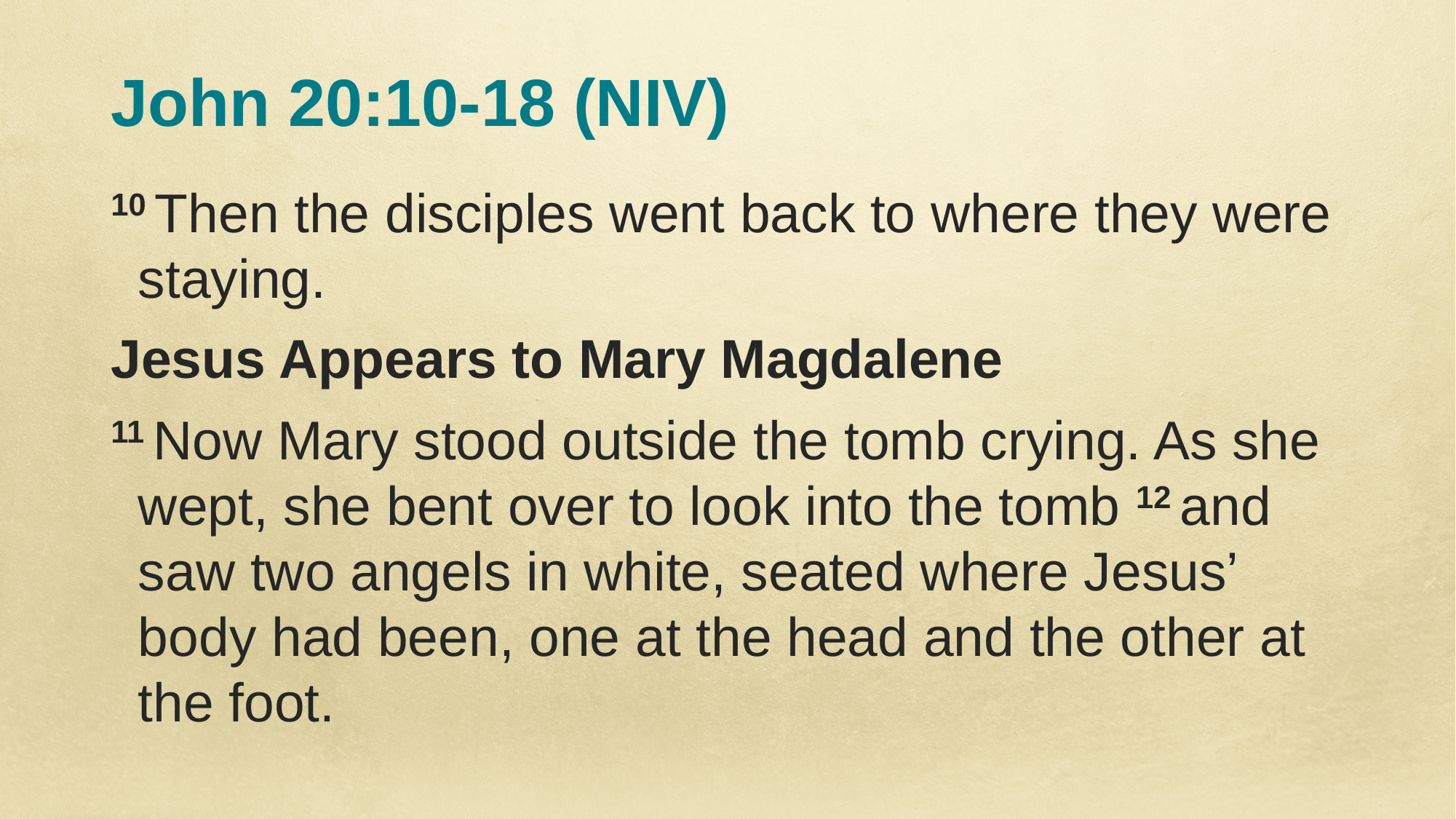

# John 20:10-18 (NIV)
10 Then the disciples went back to where they were staying.
Jesus Appears to Mary Magdalene
11 Now Mary stood outside the tomb crying. As she wept, she bent over to look into the tomb 12 and saw two angels in white, seated where Jesus’ body had been, one at the head and the other at the foot.